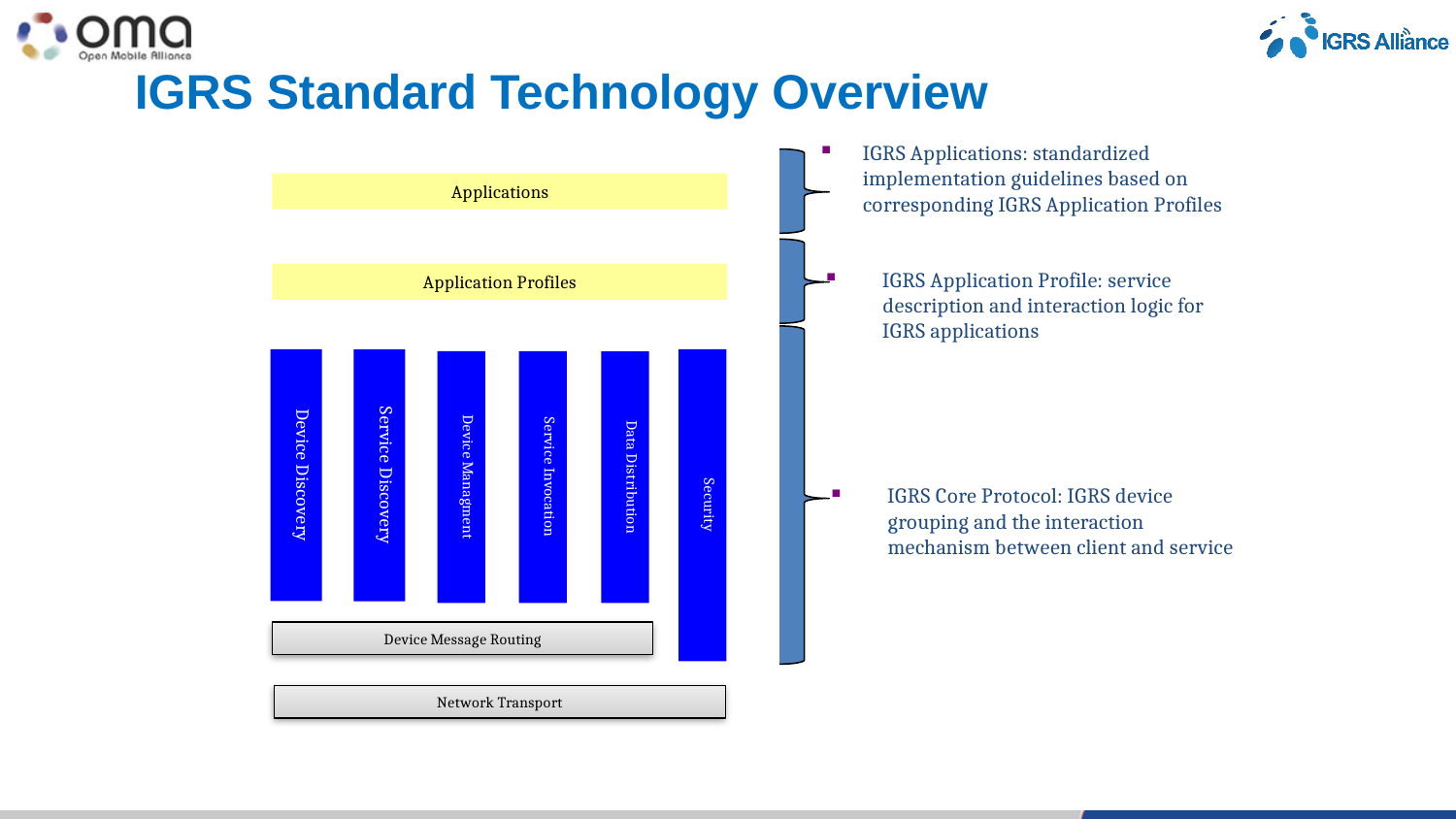

# IGRS Standard Technology Overview
IGRS Applications: standardized implementation guidelines based on corresponding IGRS Application Profiles

Applications

IGRS Application Profile: service description and interaction logic for IGRS applications
Application Profiles

Device Discovery
Security
Service Discovery
Device Managment
Service Invocation
Data Distribution
IGRS Core Protocol: IGRS device grouping and the interaction mechanism between client and service
Device Message Routing
Network Transport